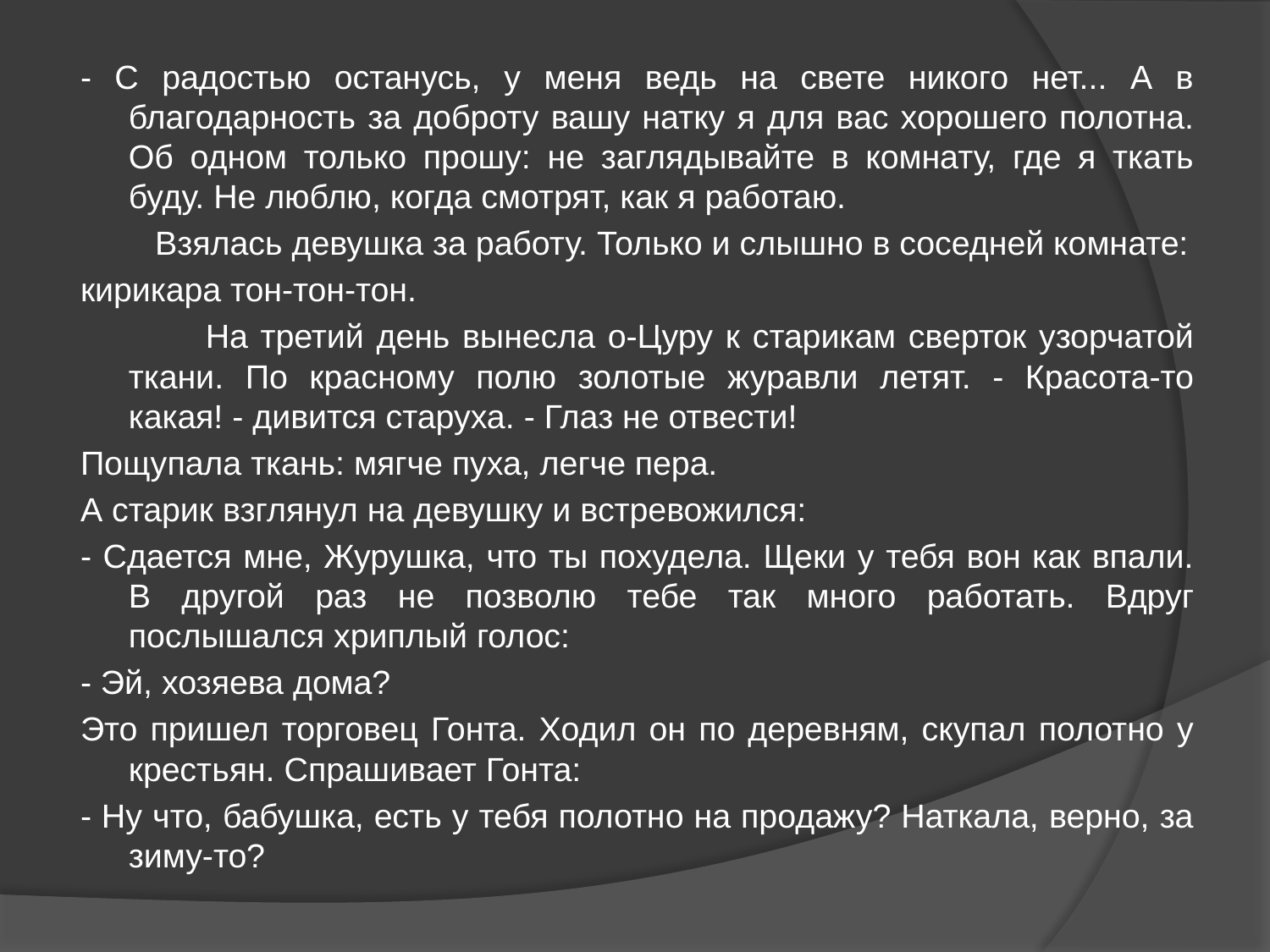

- С радостью останусь, у меня ведь на свете никого нет... А в благодарность за доброту вашу натку я для вас хорошего полотна. Об одном только прошу: не заглядывайте в комнату, где я ткать буду. Не люблю, когда смотрят, как я работаю.
        Взялась девушка за работу. Только и слышно в соседней комнате:
кирикара тон-тон-тон.
          На третий день вынесла о-Цуру к старикам сверток узорчатой ткани. По красному полю золотые журавли летят. - Красота-то какая! - дивится старуха. - Глаз не отвести!
Пощупала ткань: мягче пуха, легче пера.
А старик взглянул на девушку и встревожился:
- Сдается мне, Журушка, что ты похудела. Щеки у тебя вон как впали. В другой раз не позволю тебе так много работать. Вдруг послышался хриплый голос:
- Эй, хозяева дома?
Это пришел торговец Гонта. Ходил он по деревням, скупал полотно у крестьян. Спрашивает Гонта:
- Ну что, бабушка, есть у тебя полотно на продажу? Наткала, верно, за зиму-то?